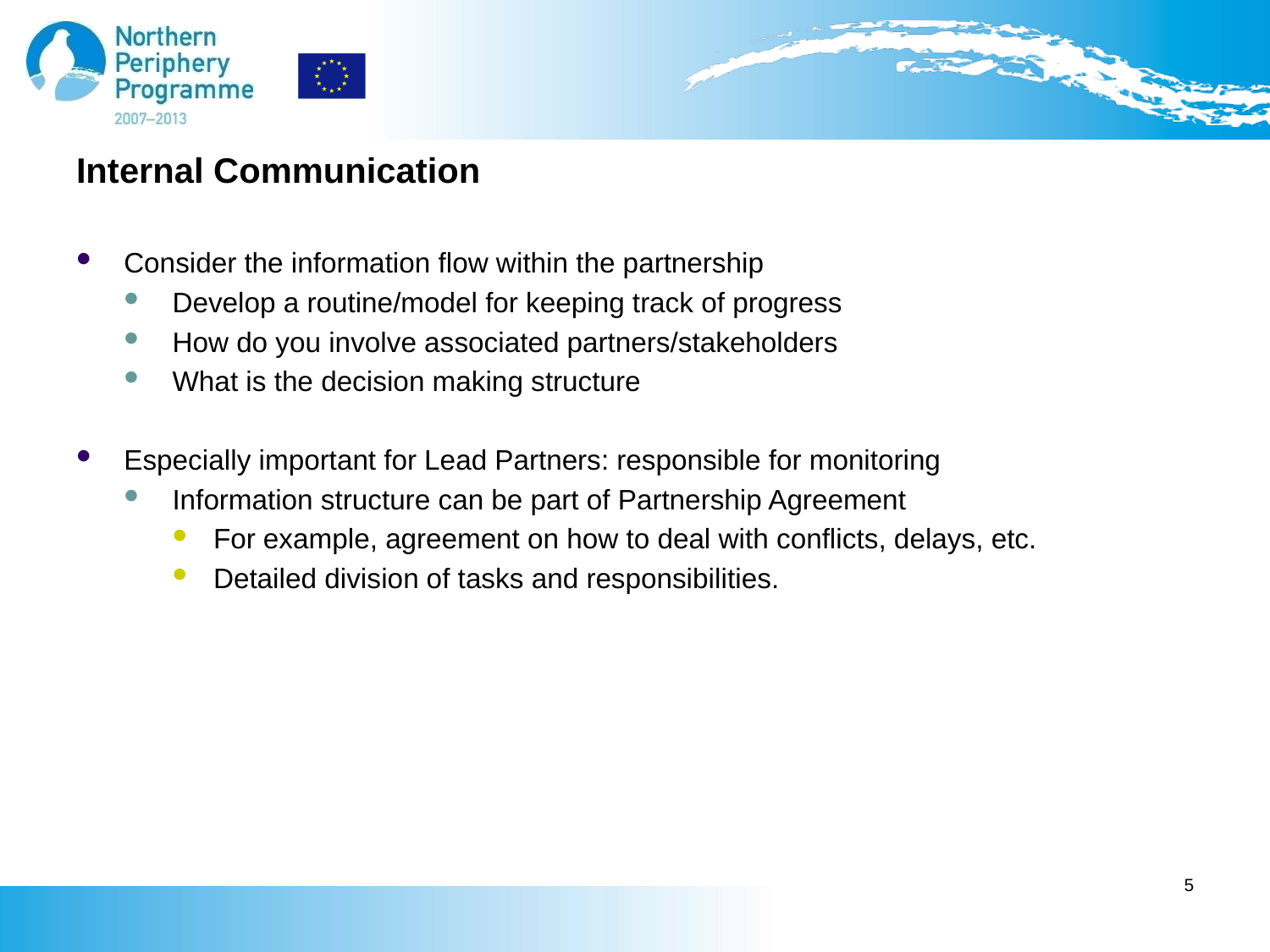

# Internal Communication
Consider the information flow within the partnership
Develop a routine/model for keeping track of progress
How do you involve associated partners/stakeholders
What is the decision making structure

Especially important for Lead Partners: responsible for monitoring
Information structure can be part of Partnership Agreement
For example, agreement on how to deal with conflicts, delays, etc.
Detailed division of tasks and responsibilities.
5